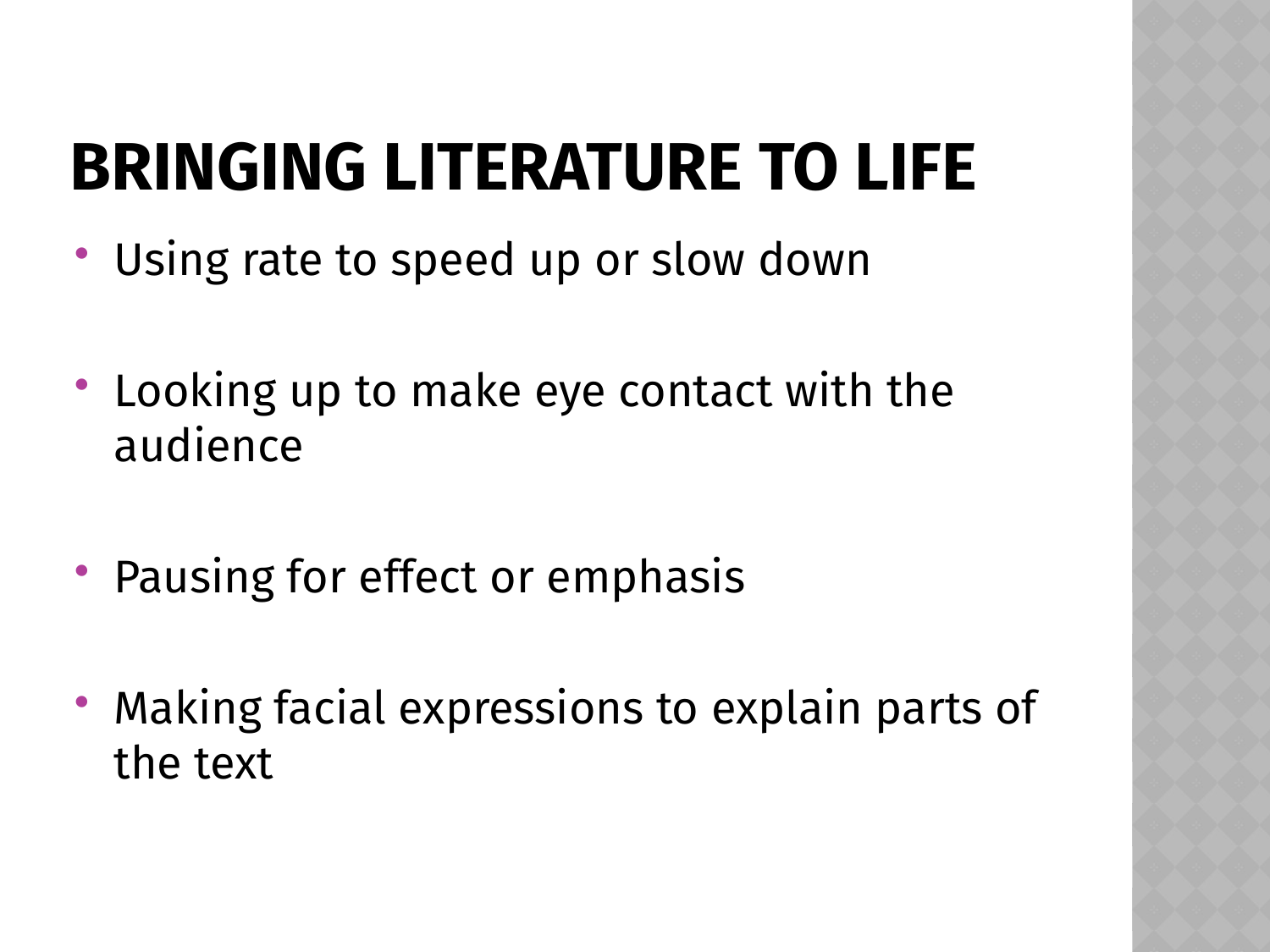

# Bringing literature to life
Using rate to speed up or slow down

Looking up to make eye contact with the audience

Pausing for effect or emphasis

Making facial expressions to explain parts of the text